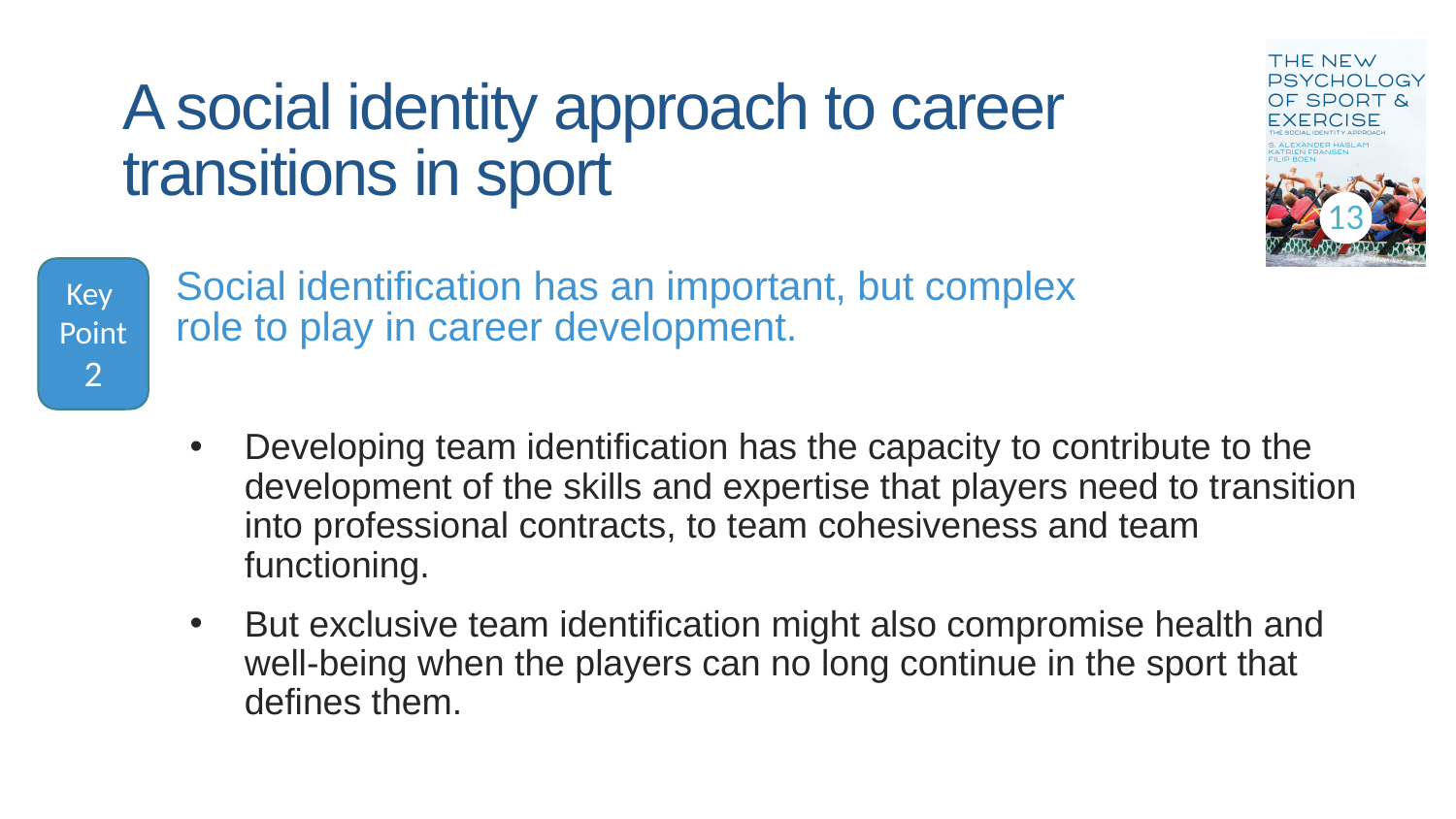

# A social identity approach to career transitions in sport
13
Key
Point
2
Social identification has an important, but complex role to play in career development.
Developing team identification has the capacity to contribute to the development of the skills and expertise that players need to transition into professional contracts, to team cohesiveness and team functioning.
But exclusive team identification might also compromise health and well-being when the players can no long continue in the sport that defines them.